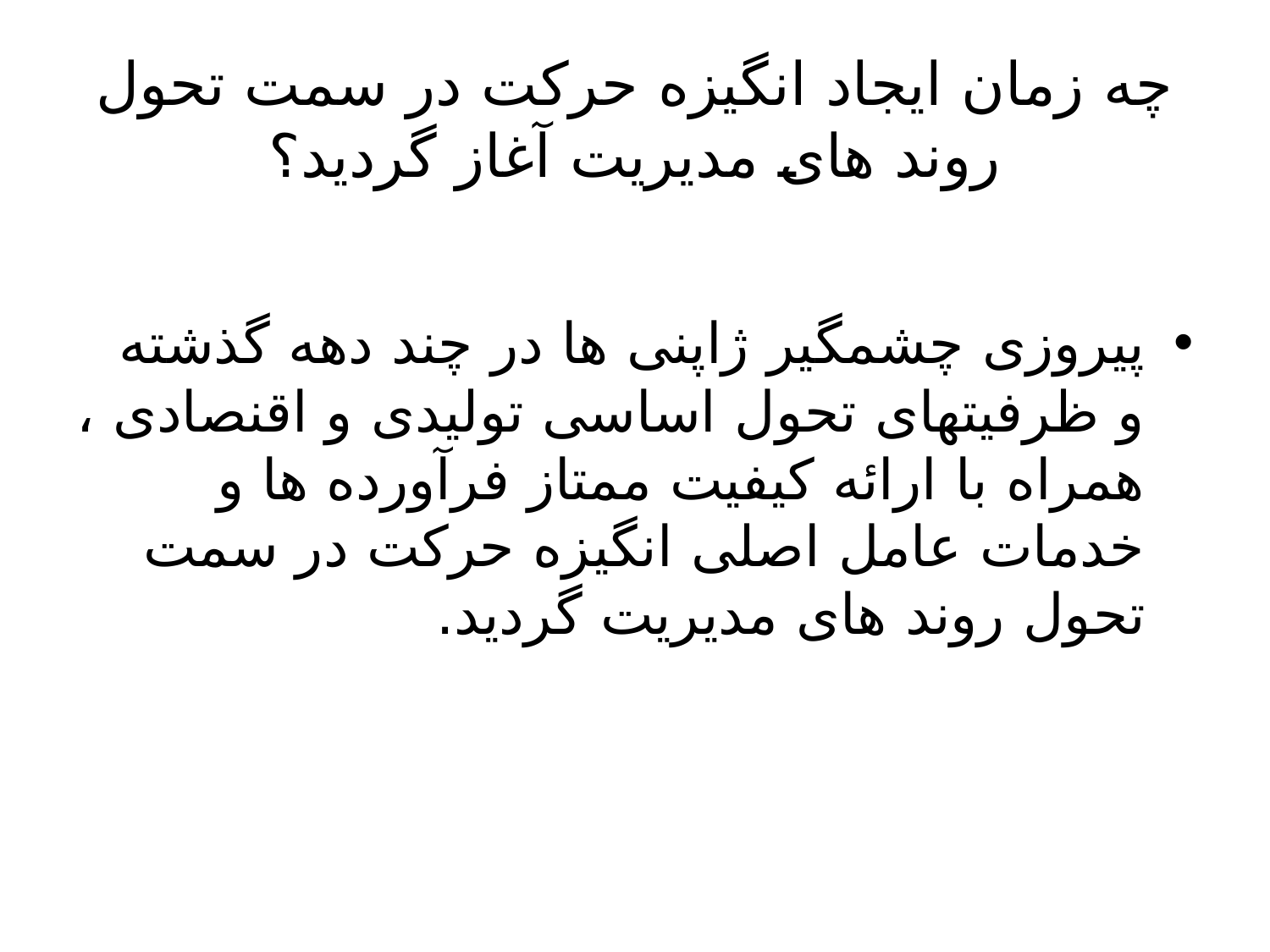

# چه زمان ایجاد انگیزه حرکت در سمت تحول روند های مدیریت آغاز گردید؟

پیروزی چشمگیر ژاپنی ها در چند دهه گذشته و ظرفیتهای تحول اساسی تولیدی و اقنصادی ، همراه با ارائه کیفیت ممتاز فرآورده ها و خدمات عامل اصلی انگیزه حرکت در سمت تحول روند های مدیریت گردید.